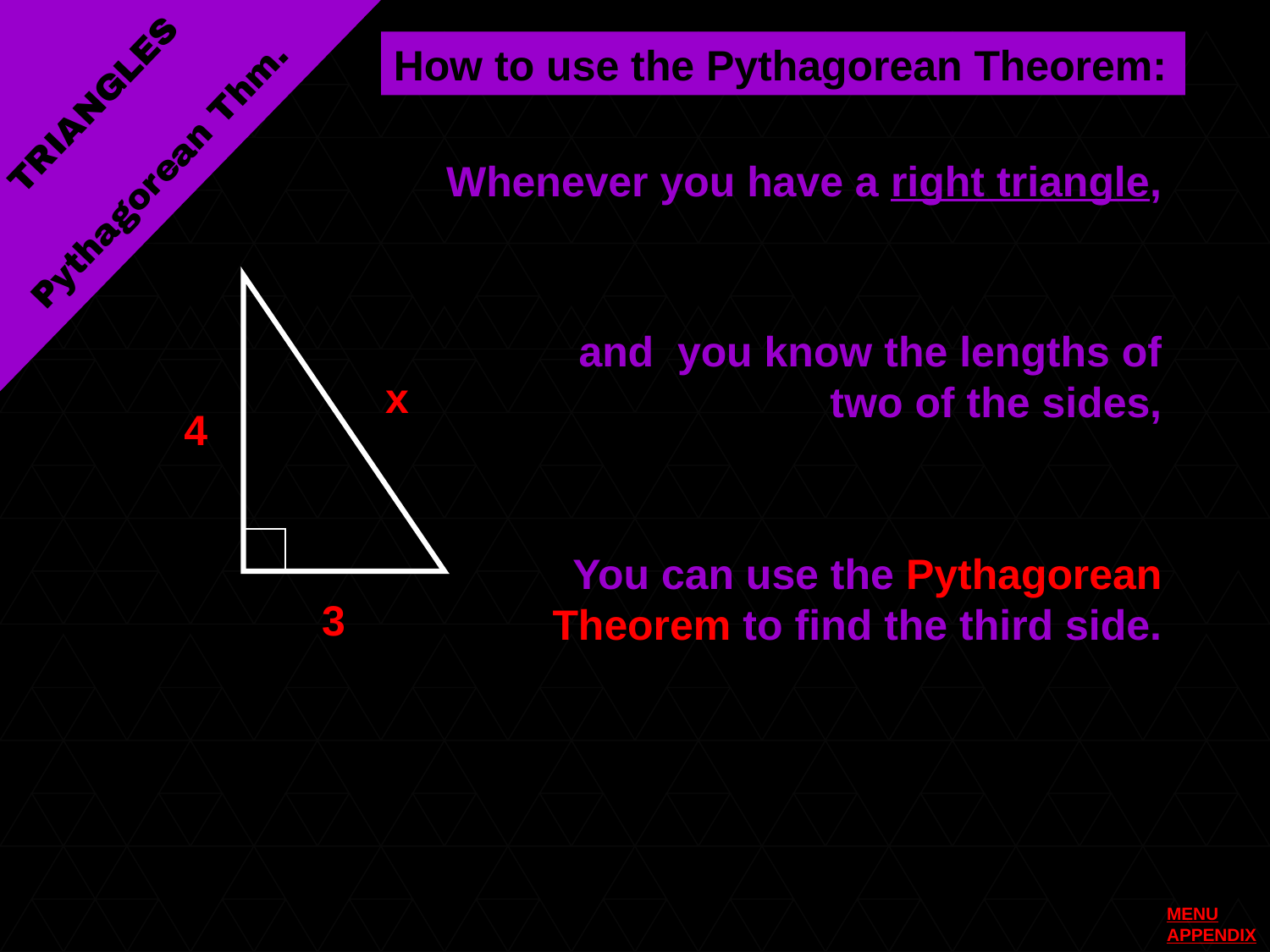

How to use the Pythagorean Theorem:
TRIANGLES
Pythagorean Thm.
Whenever you have a right triangle,

and  you know the lengths of two of the sides,
x
4

You can use the Pythagorean Theorem to find the third side.
3
MENU
APPENDIX